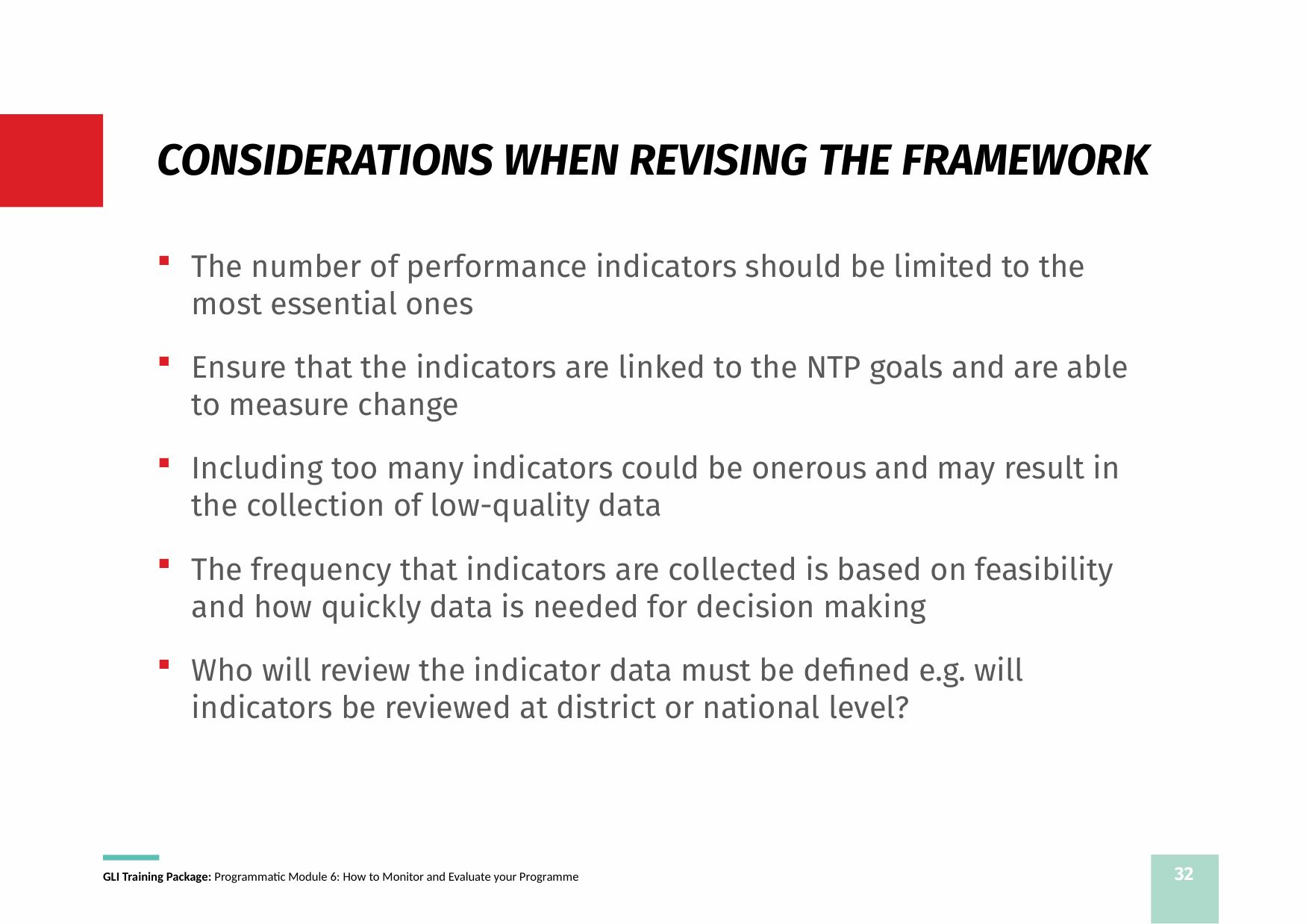

# CONSIDERATIONS WHEN REVISING THE FRAMEWORK
The number of performance indicators should be limited to the most essential ones
Ensure that the indicators are linked to the NTP goals and are able to measure change
Including too many indicators could be onerous and may result in the collection of low-quality data
The frequency that indicators are collected is based on feasibility and how quickly data is needed for decision making
Who will review the indicator data must be defined e.g. will indicators be reviewed at district or national level?